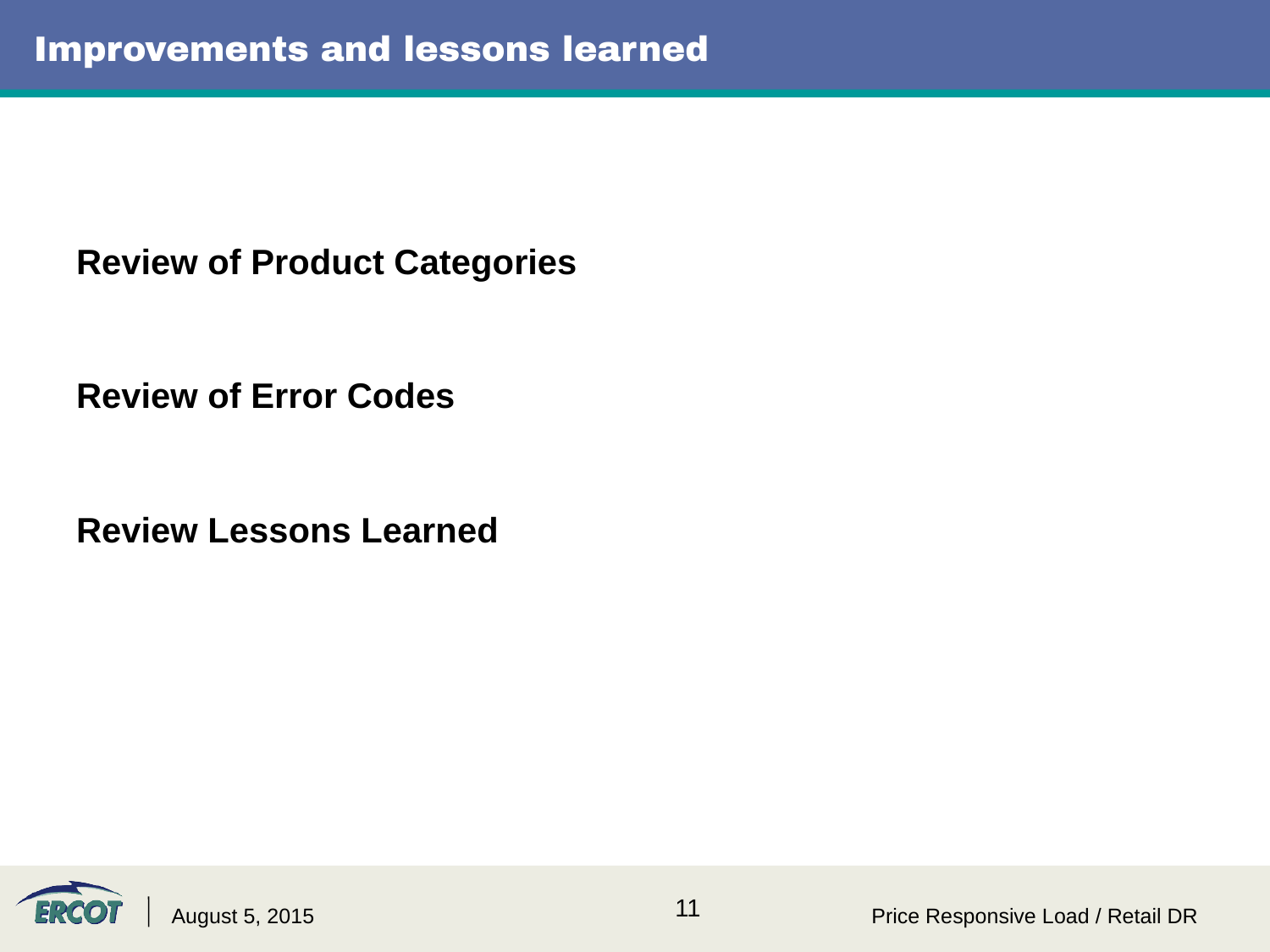

# Improvements and lessons learned
Review of Product Categories
Review of Error Codes
Review Lessons Learned

August 5, 2015
Price Responsive Load / Retail DR